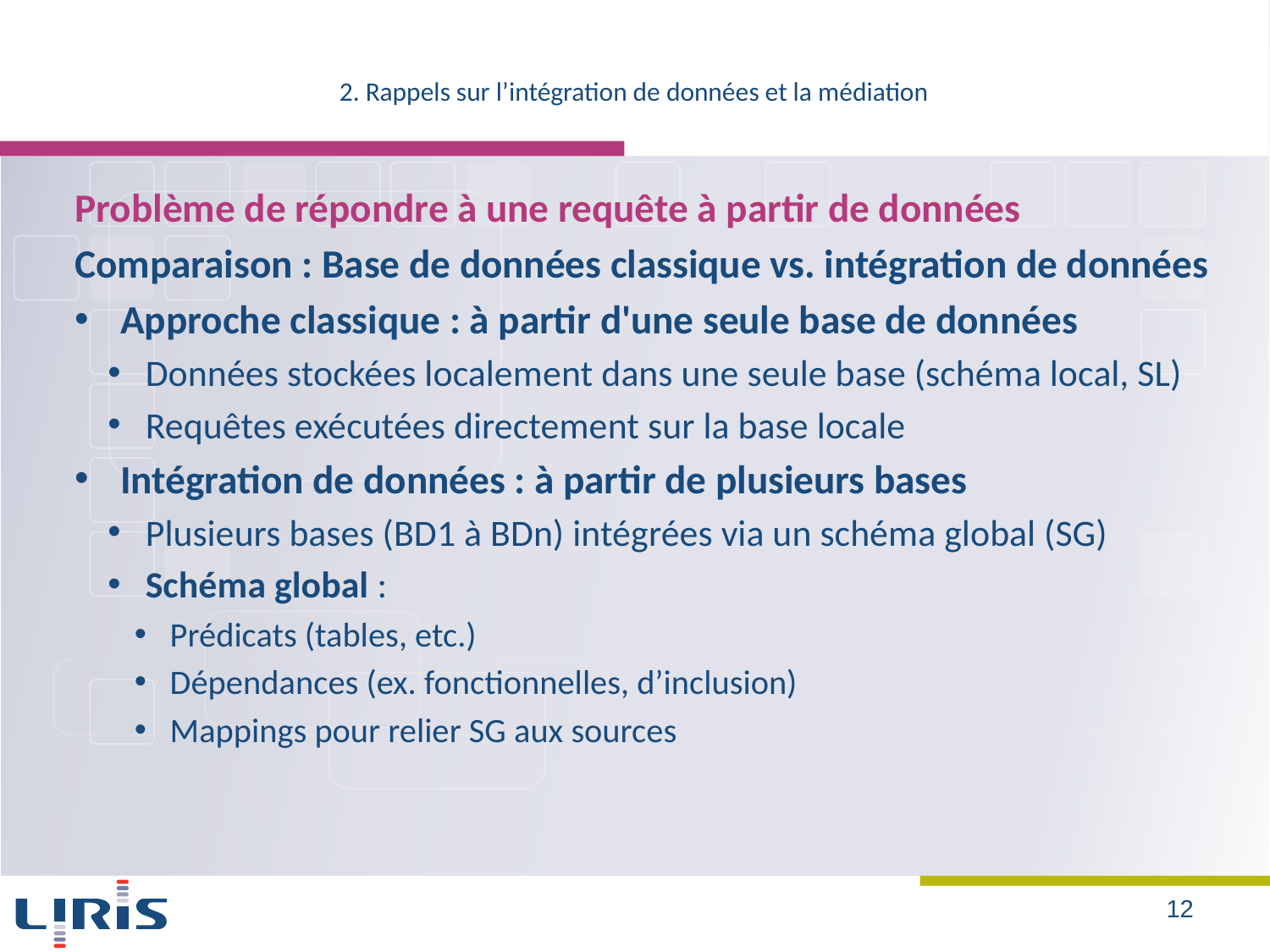

# 2. Rappels sur l’intégration de données et la médiation
Problème de répondre à une requête à partir de données
Comparaison : Base de données classique vs. intégration de données
Approche classique : à partir d'une seule base de données
Données stockées localement dans une seule base (schéma local, SL)
Requêtes exécutées directement sur la base locale
Intégration de données : à partir de plusieurs bases
Plusieurs bases (BD1 à BDn) intégrées via un schéma global (SG)
Schéma global :
Prédicats (tables, etc.)
Dépendances (ex. fonctionnelles, d’inclusion)
Mappings pour relier SG aux sources
12